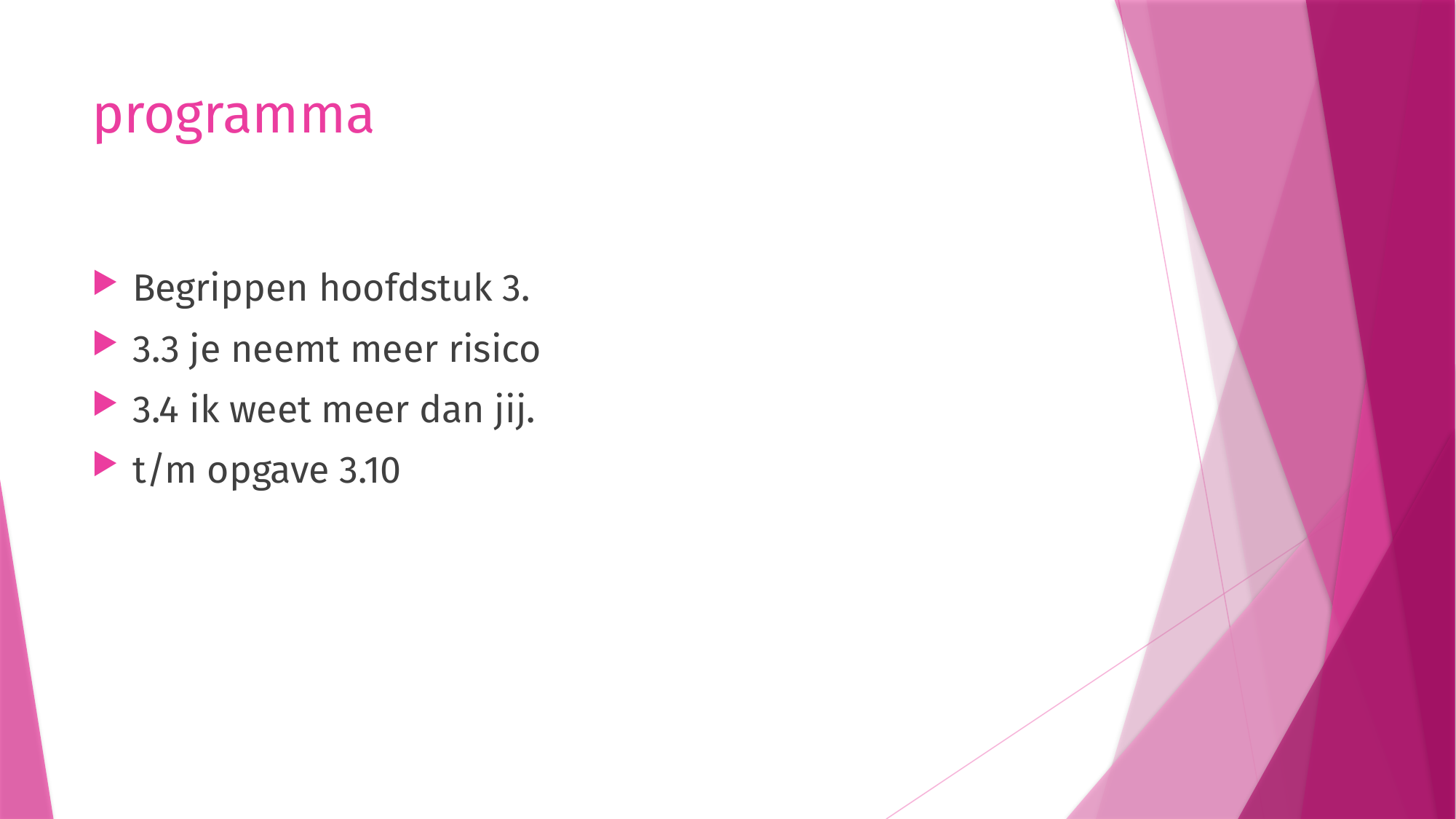

# programma
Begrippen hoofdstuk 3.
3.3 je neemt meer risico
3.4 ik weet meer dan jij.
t/m opgave 3.10